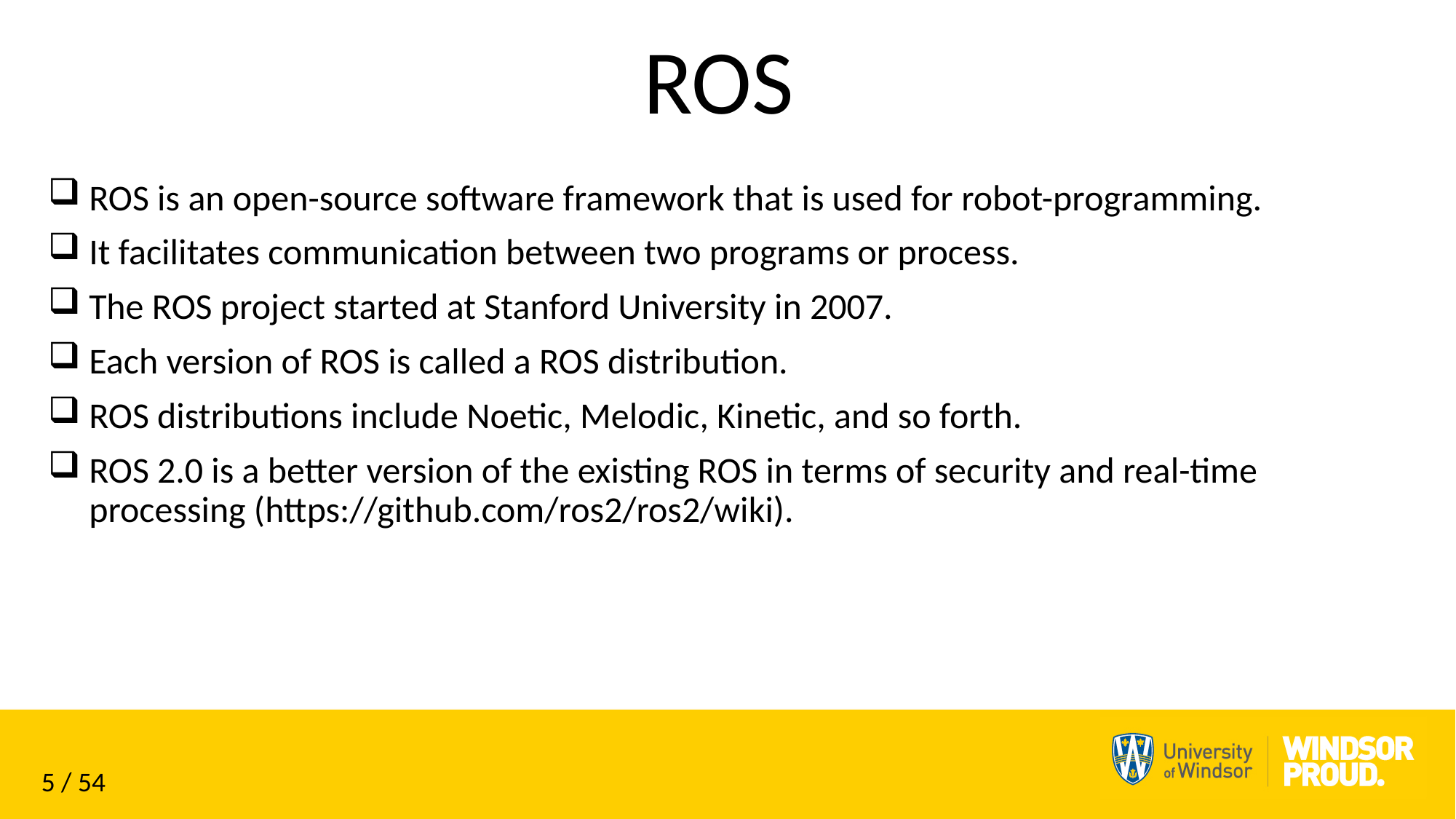

# ROS
ROS is an open-source software framework that is used for robot-programming.
It facilitates communication between two programs or process.
The ROS project started at Stanford University in 2007.
Each version of ROS is called a ROS distribution.
ROS distributions include Noetic, Melodic, Kinetic, and so forth.
ROS 2.0 is a better version of the existing ROS in terms of security and real-time processing (https://github.com/ros2/ros2/wiki).

5